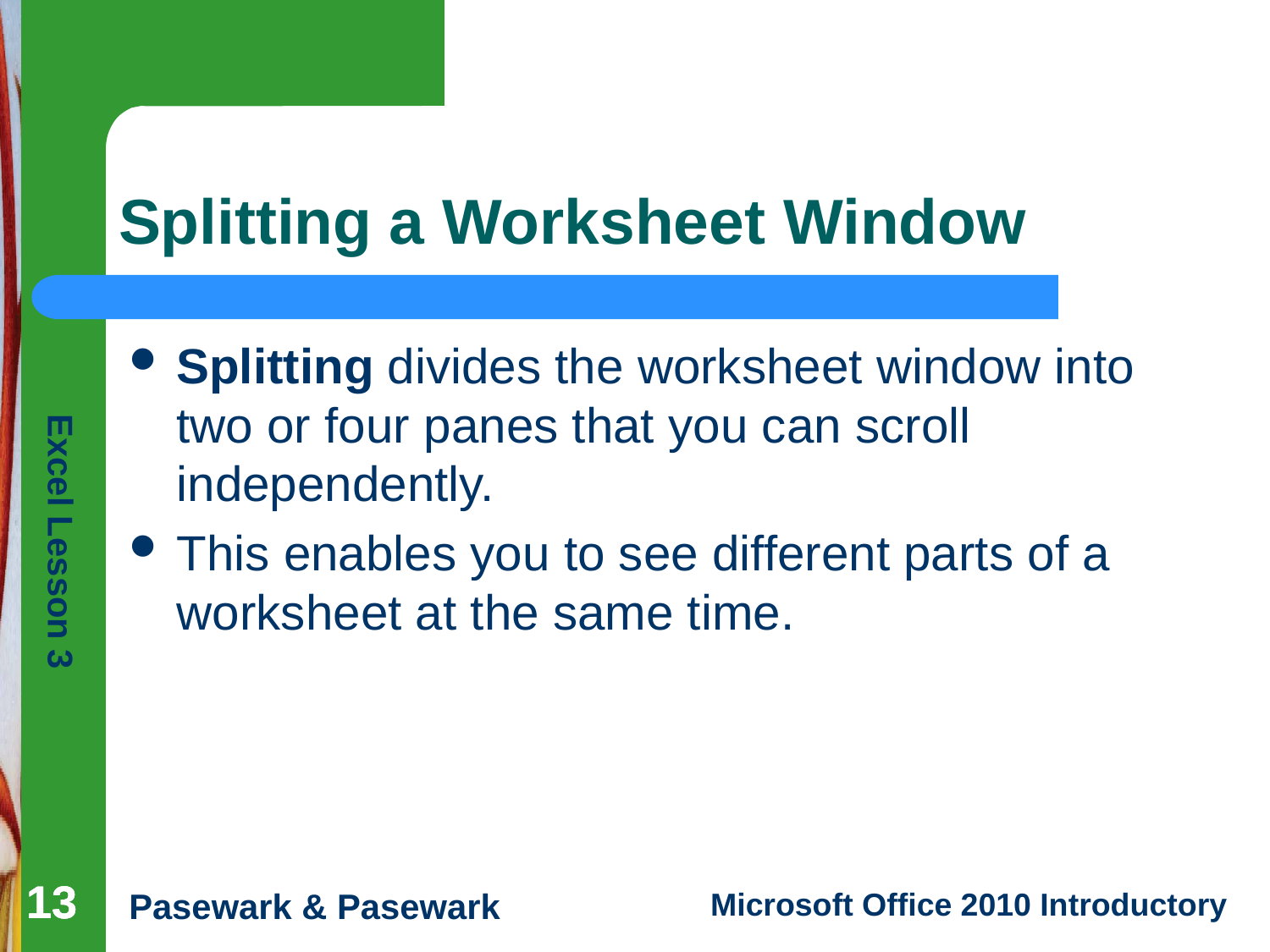

# Splitting a Worksheet Window
Splitting divides the worksheet window into two or four panes that you can scroll independently.
This enables you to see different parts of a worksheet at the same time.
13
13
13